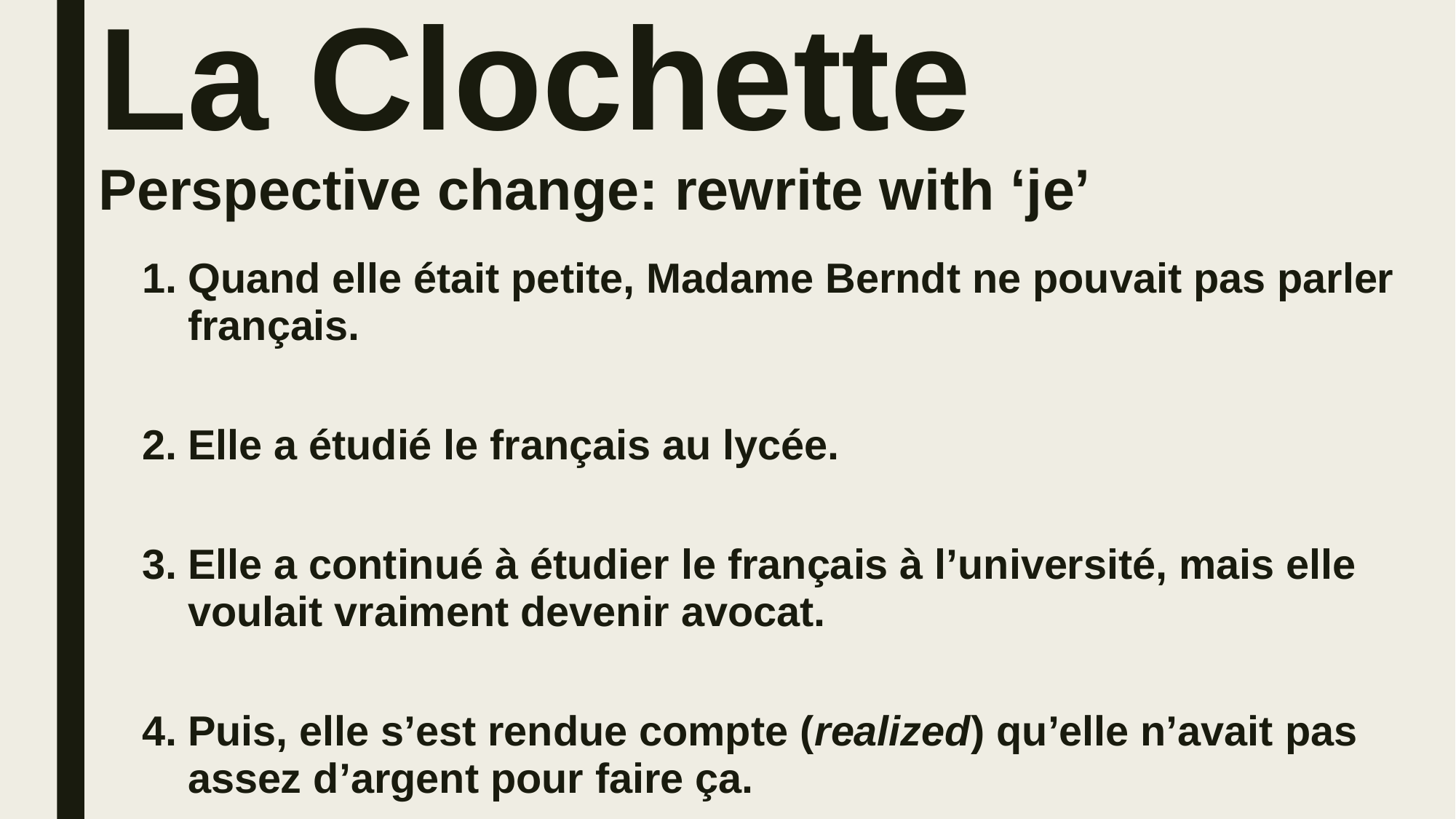

# La Clochette Perspective change: rewrite with ‘je’
Quand elle était petite, Madame Berndt ne pouvait pas parler français.

Elle a étudié le français au lycée.

Elle a continué à étudier le français à l’université, mais elle voulait vraiment devenir avocat.

Puis, elle s’est rendue compte (realized) qu’elle n’avait pas assez d’argent pour faire ça.